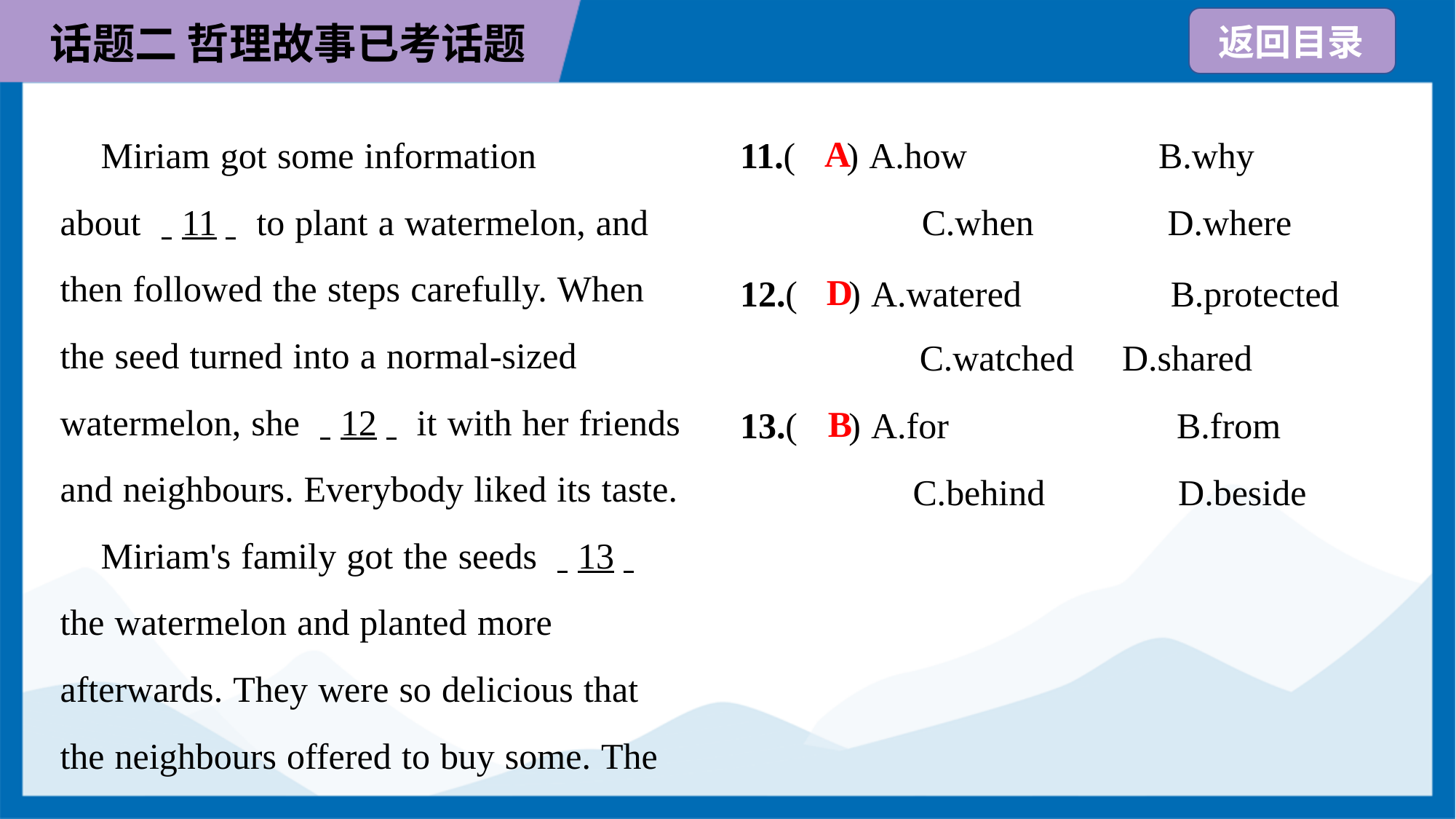

Miriam got some information
about . .11. . to plant a watermelon, and
then followed the steps carefully. When
the seed turned into a normal-sized
watermelon, she . .12. . it with her friends
and neighbours. Everybody liked its taste.
    Miriam's family got the seeds . .13. .
the watermelon and planted more
afterwards. They were so delicious that
the neighbours offered to buy some. The

11.(     ) A.how	             B.why
                    C.when	              D.where
A
12.(     ) A.watered	B.protected
C.watched	D.shared
D
13.(     ) A.for	               B.from
                   C.behind	  D.beside
B